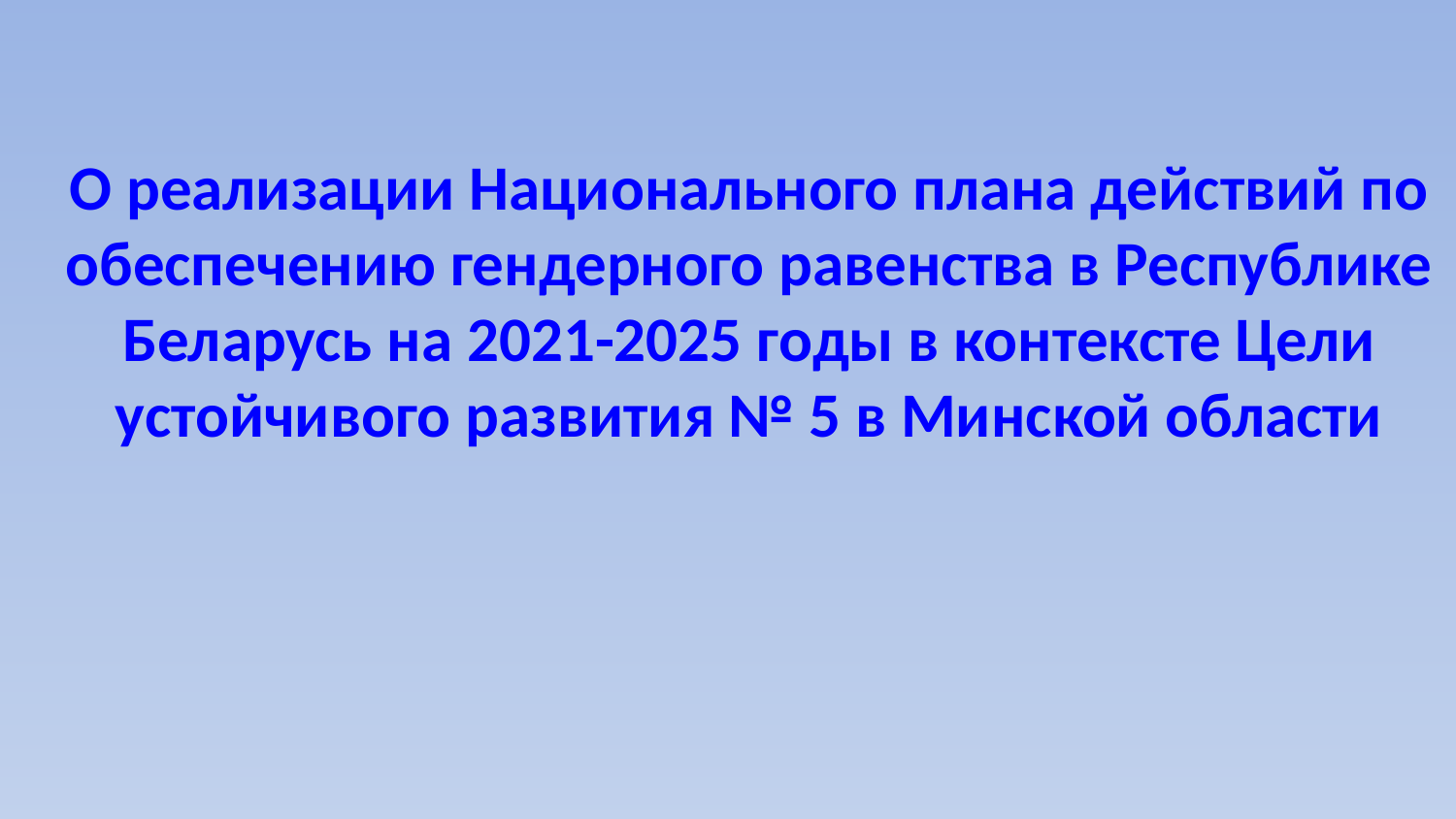

# О реализации Национального плана действий по обеспечению гендерного равенства в Республике Беларусь на 2021-2025 годы в контексте Цели устойчивого развития № 5 в Минской области